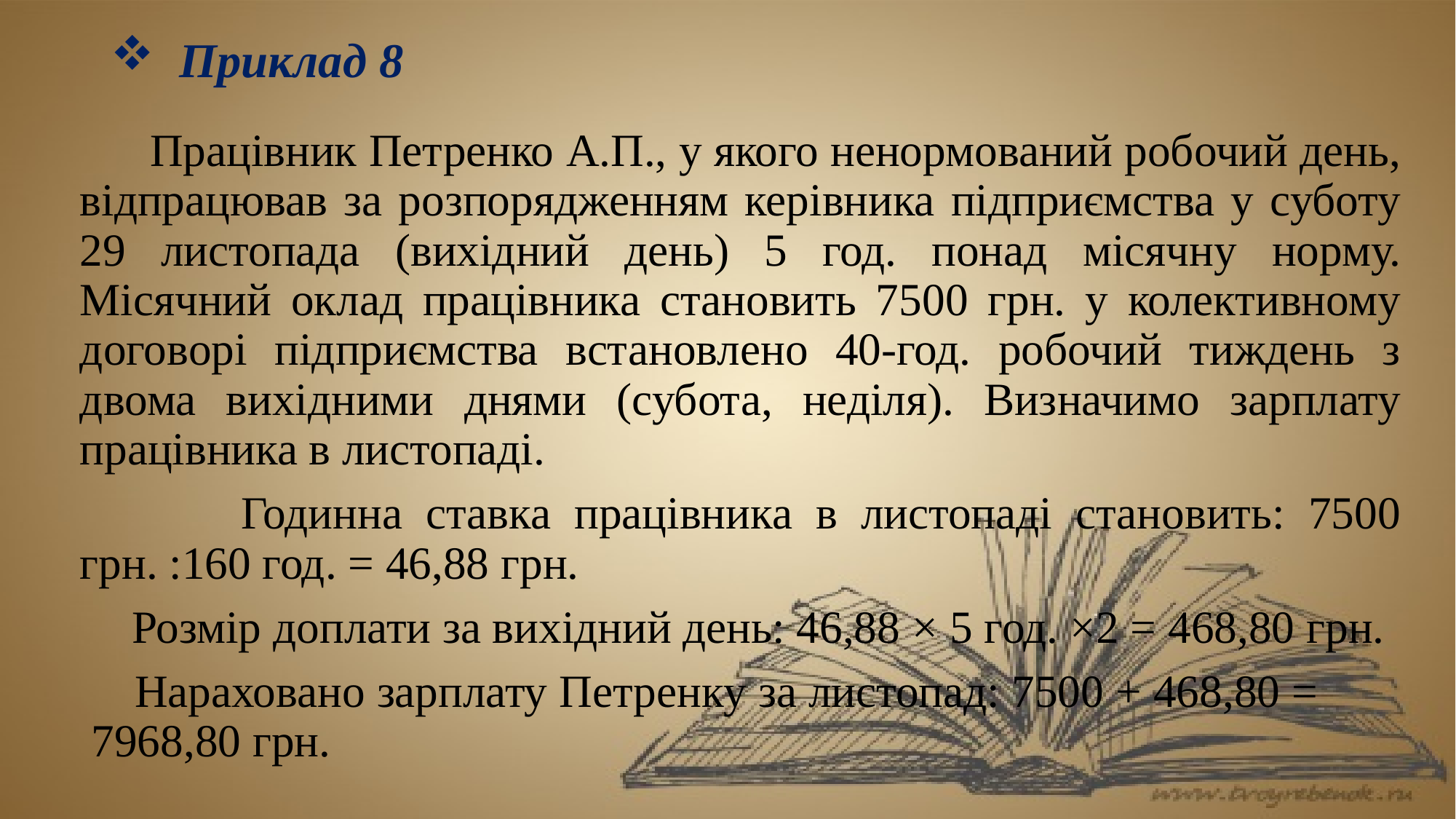

# Приклад 8
Працівник Петренко А.П., у якого ненормований робочий день, відпрацював за розпорядженням керівника підприємства у суботу 29 листопада (вихідний день) 5 год. понад місячну норму. Місячний оклад працівника становить 7500 грн. у колективному договорі підприємства встановлено 40-год. робочий тиждень з двома вихідними днями (субота, неділя). Визначимо зарплату працівника в листопаді.
        Годинна ставка працівника в листопаді становить: 7500 грн. :160 год. = 46,88 грн.
       Розмір доплати за вихідний день: 46,88 × 5 год. ×2 = 468,80 грн.
       Нараховано зарплату Петренку за листопад: 7500 + 468,80 =         7968,80 грн.